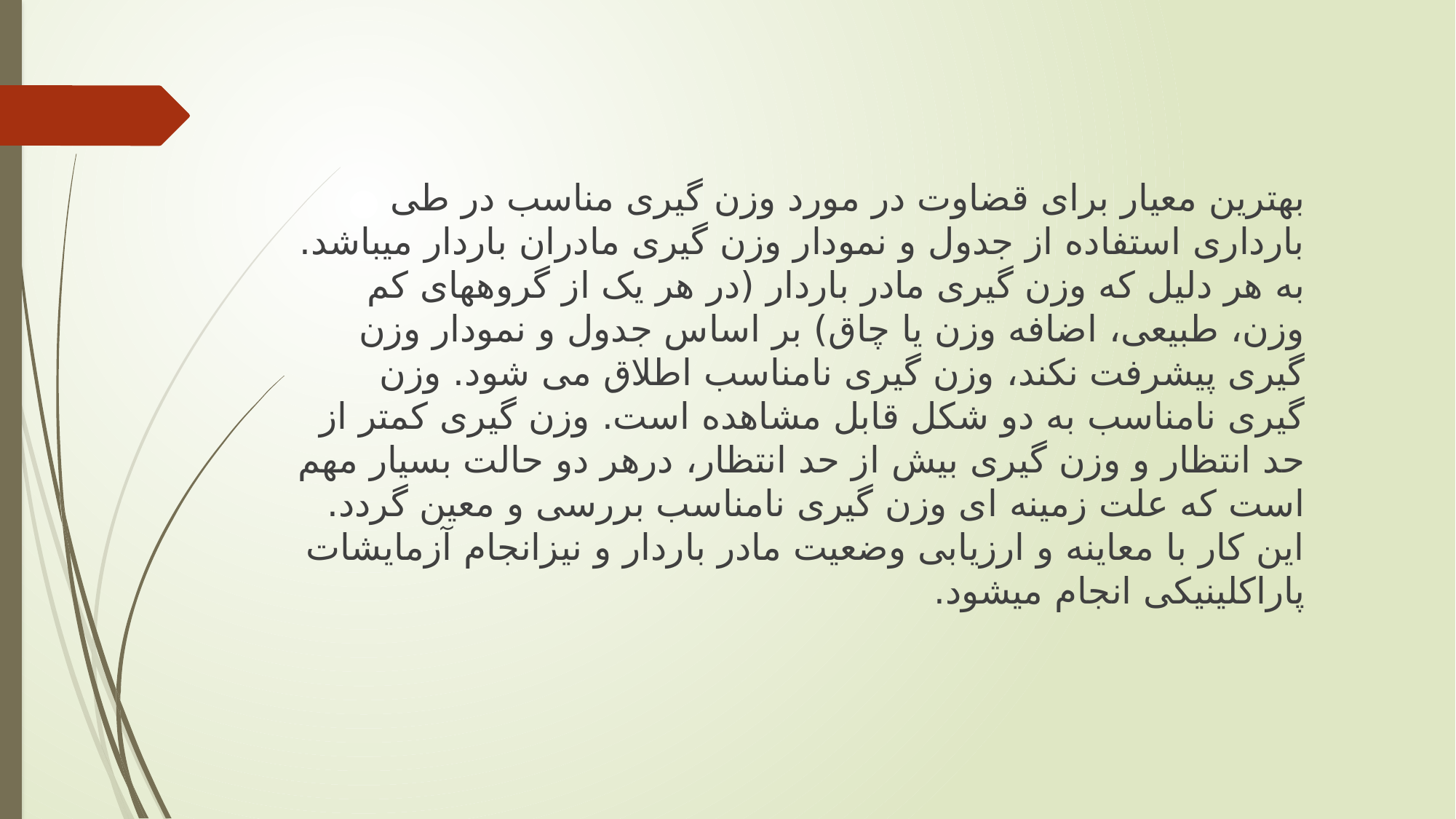

بهترین معیار برای قضاوت در مورد وزن گیری مناسب در طی بارداری استفاده از جدول و نمودار وزن گیری مادران باردار میباشد. به هر دلیل که وزن گیری مادر باردار (در هر یک از گروههای کم وزن، طبیعی، اضافه وزن یا چاق) بر اساس جدول و نمودار وزن گیری پیشرفت نکند، وزن گیری نامناسب اطلاق می شود. وزن گیری نامناسب به دو شکل قابل مشاهده است. وزن گیری کمتر از حد انتظار و وزن گیری بیش از حد انتظار، درهر دو حالت بسیار مهم است که علت زمینه ای وزن گیری نامناسب بررسی و معین گردد. این کار با معاینه و ارزیابی وضعیت مادر باردار و نیزانجام آزمایشات پاراکلینیکی انجام میشود.